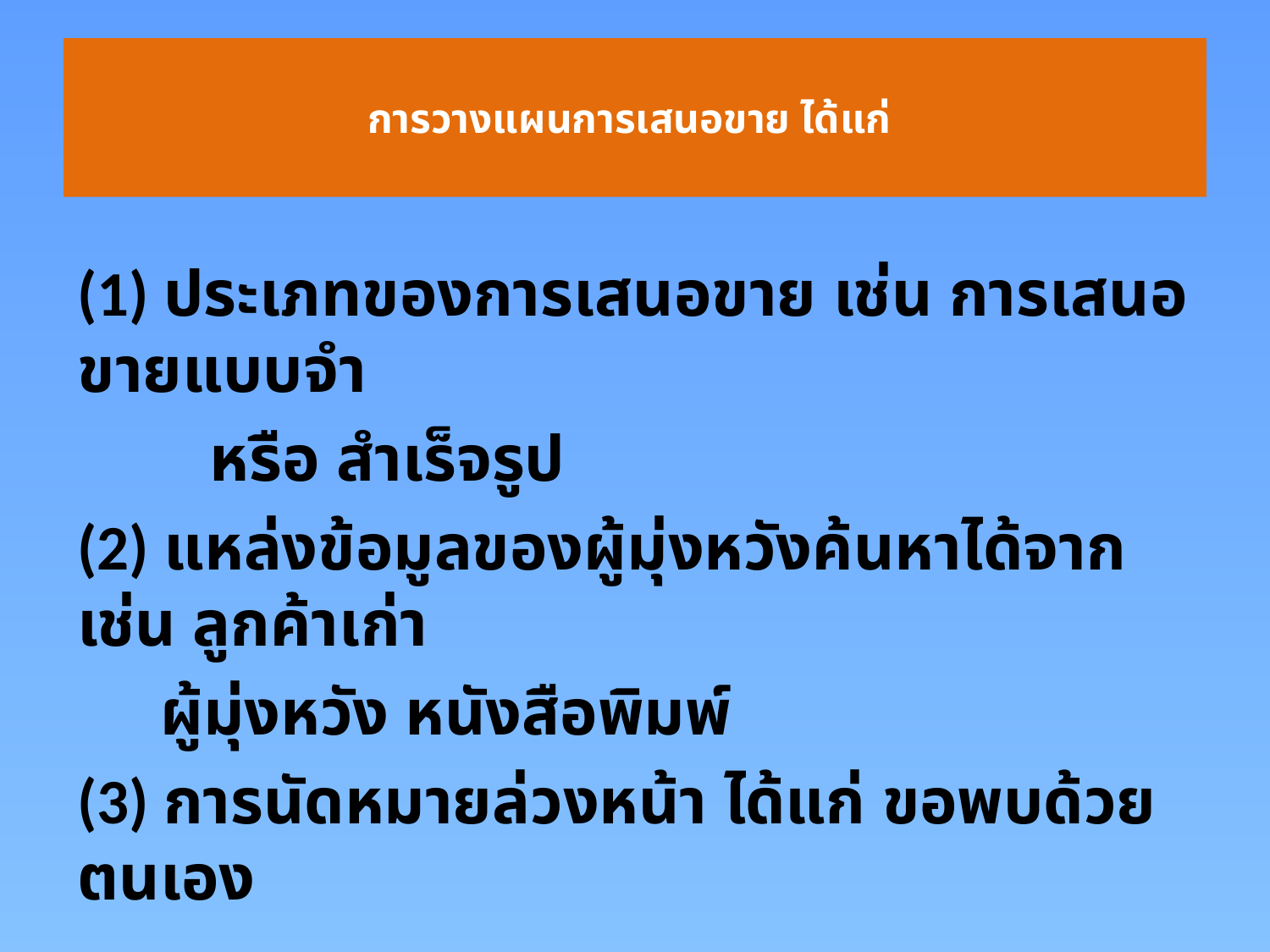

# การวางแผนการเสนอขาย ได้แก่
(1) ประเภทของการเสนอขาย เช่น การเสนอขายแบบจำ
        หรือ สำเร็จรูป
(2) แหล่งข้อมูลของผู้มุ่งหวังค้นหาได้จาก เช่น ลูกค้าเก่า
     ผู้มุ่งหวัง หนังสือพิมพ์
(3) การนัดหมายล่วงหน้า ได้แก่ ขอพบด้วยตนเอง